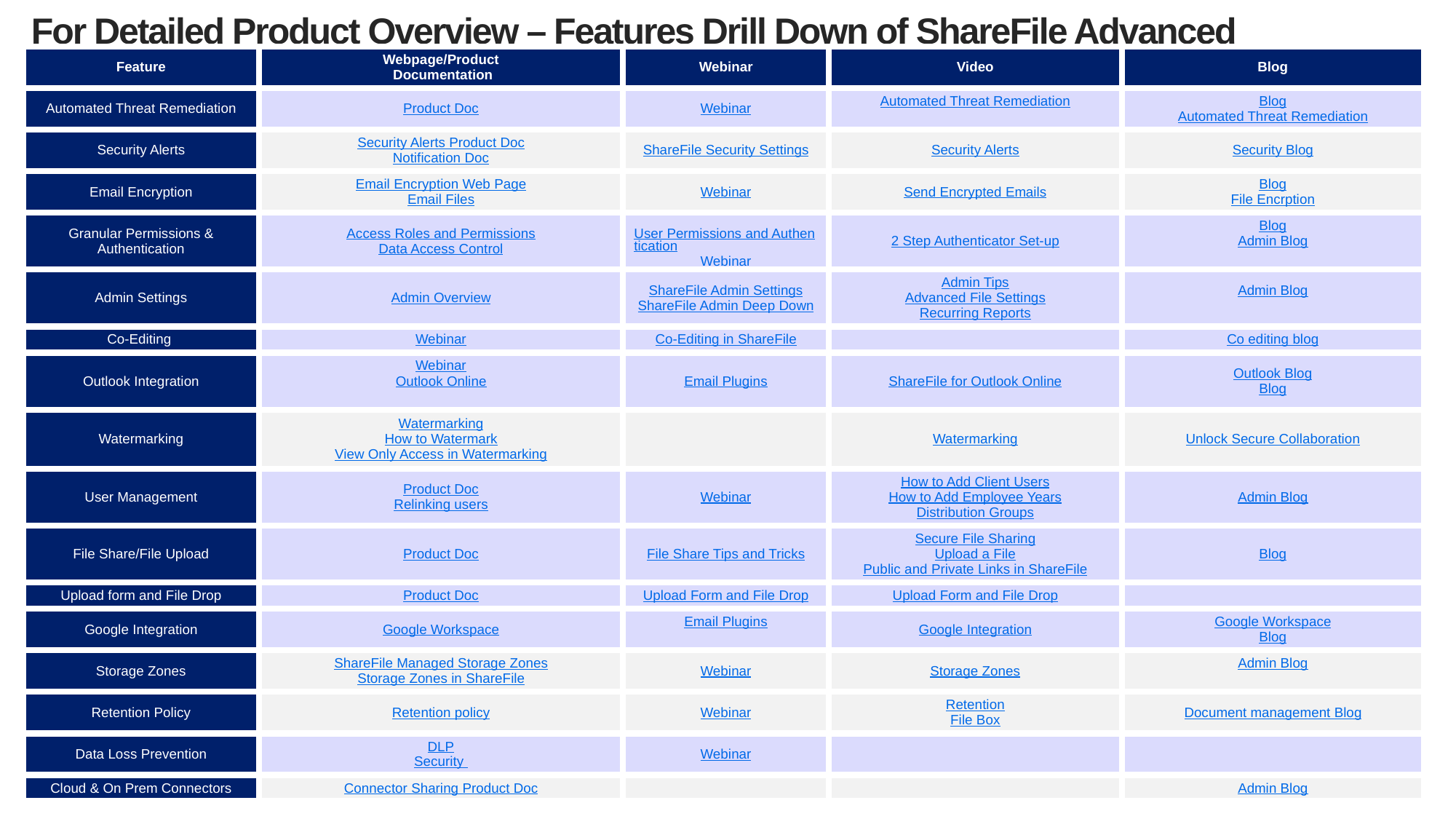

# For Detailed Product Overview – Features Drill Down of ShareFile Advanced
| Feature | Webpage/Product Documentation | Webinar | Video | Blog |
| --- | --- | --- | --- | --- |
| Automated Threat Remediation | Product Doc | Webinar | Automated Threat Remediation | Blog Automated Threat Remediation |
| Security Alerts | Security Alerts Product Doc Notification Doc | ShareFile Security Settings | Security Alerts | Security Blog |
| Email Encryption | Email Encryption Web Page Email Files | Webinar | Send Encrypted Emails | Blog File Encrption |
| Granular Permissions & Authentication | Access Roles and Permissions Data Access Control | User Permissions and Authentication Webinar | 2 Step Authenticator Set-up | Blog Admin Blog |
| Admin Settings | Admin Overview | ShareFile Admin Settings ShareFile Admin Deep Down | Admin Tips Advanced File Settings Recurring Reports | Admin Blog |
| Co-Editing | Webinar | Co-Editing in ShareFile |  | Co editing blog |
| Outlook Integration | Webinar Outlook Online | Email Plugins | ShareFile for Outlook Online | Outlook Blog Blog |
| Watermarking | Watermarking How to Watermark View Only Access in Watermarking |  | Watermarking | Unlock Secure Collaboration |
| User Management | Product Doc Relinking users | Webinar | How to Add Client Users How to Add Employee Years Distribution Groups | Admin Blog |
| File Share/File Upload | Product Doc | File Share Tips and Tricks | Secure File Sharing Upload a File Public and Private Links in ShareFile | Blog |
| Upload form and File Drop | Product Doc | Upload Form and File Drop | Upload Form and File Drop |  |
| Google Integration | Google Workspace | Email Plugins | Google Integration | Google Workspace Blog |
| Storage Zones | ShareFile Managed Storage Zones Storage Zones in ShareFile | Webinar | Storage Zones | Admin Blog |
| Retention Policy | Retention policy | Webinar | Retention File Box | Document management Blog |
| Data Loss Prevention | DLP Security | Webinar |  |  |
| Cloud & On Prem Connectors | Connector Sharing Product Doc |  |  | Admin Blog |